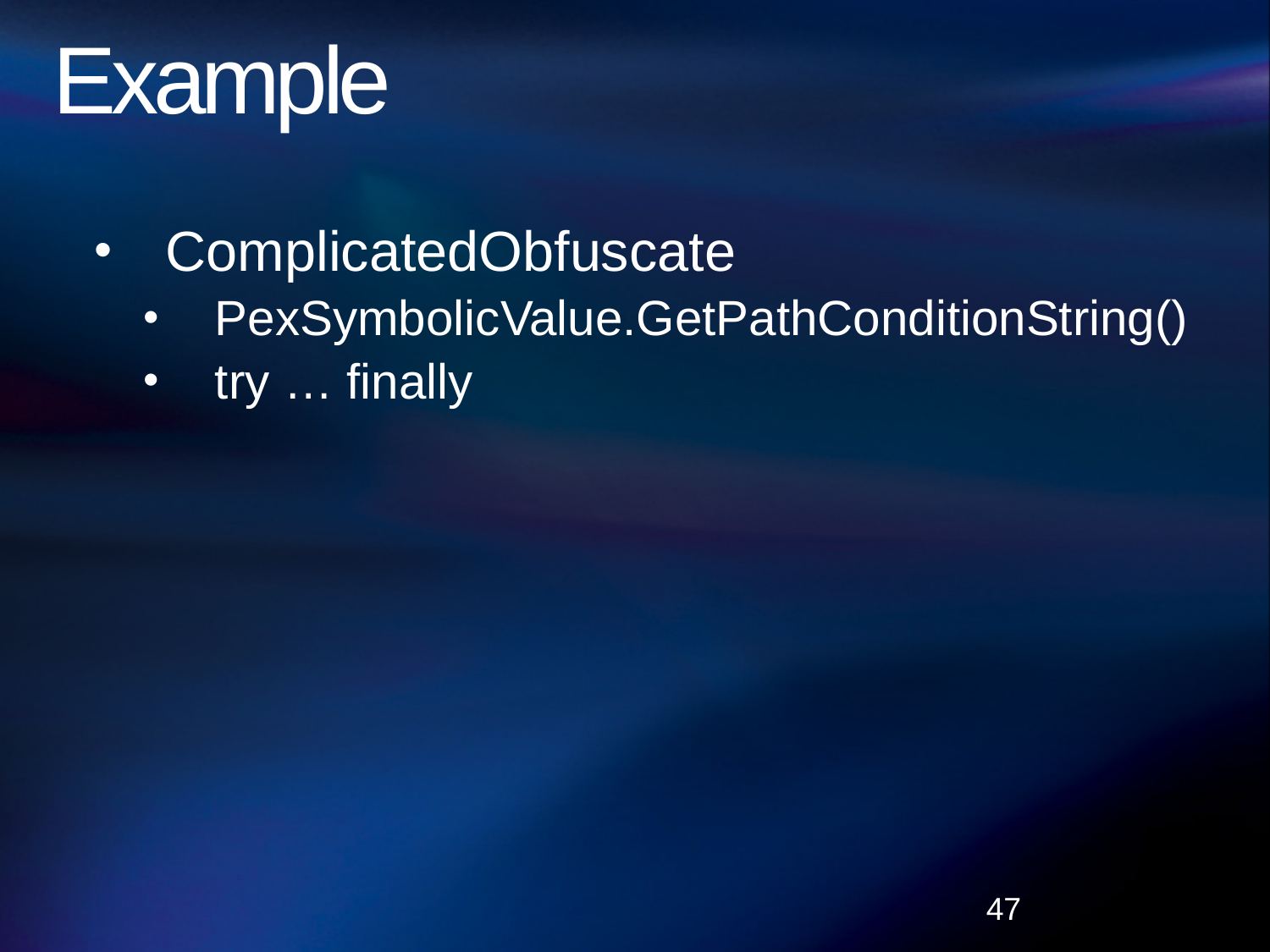

# Example
ComplicatedObfuscate
PexSymbolicValue.GetPathConditionString()
try … finally

47